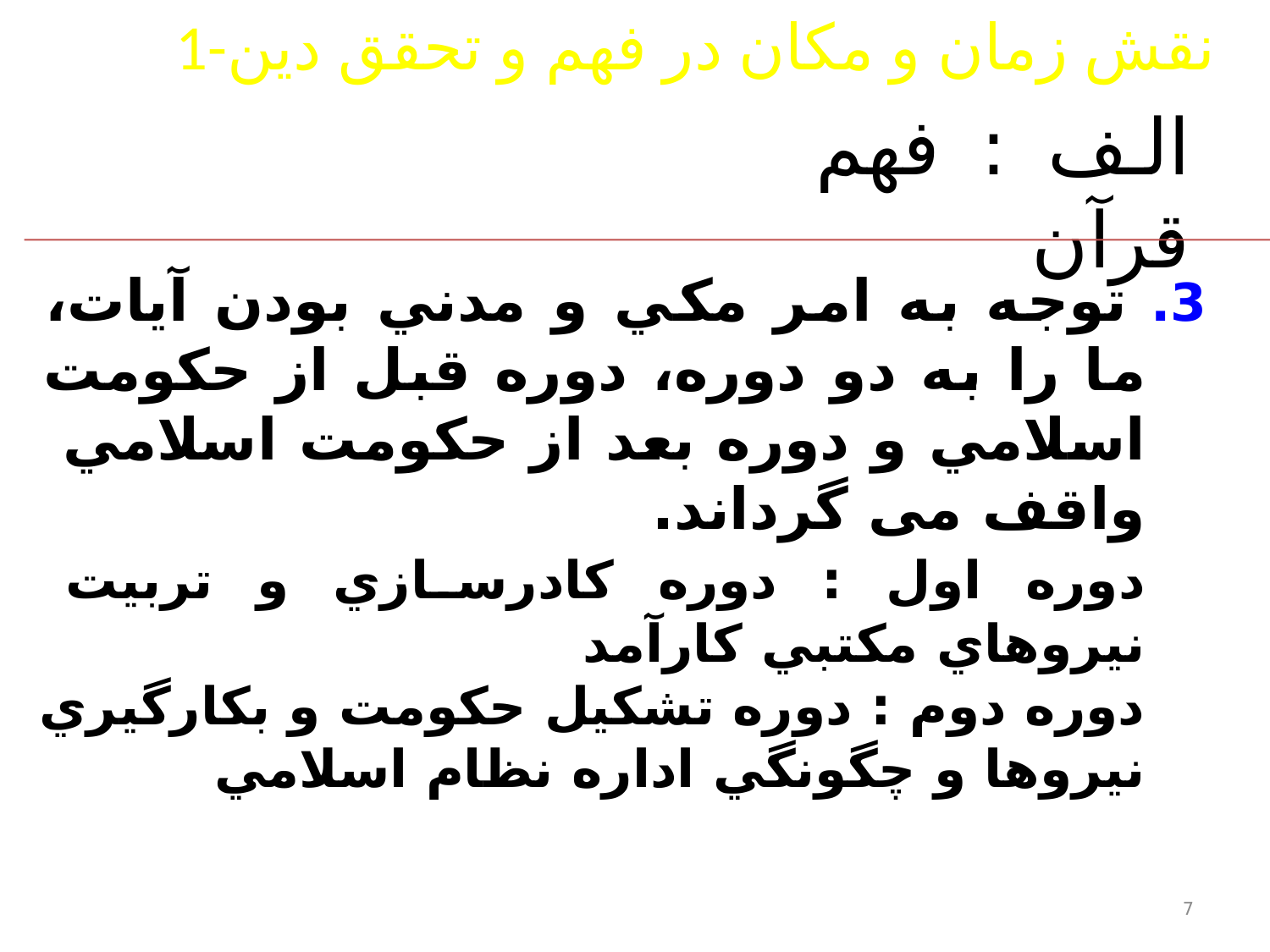

1-نقش زمان و مكان در فهم و تحقق دين
# الف : فهم قرآن

3. توجه به امر مكي و مدني بودن آيات، ما را به دو دوره، دوره قبل از حكومت اسلامي و دوره بعد از حكومت اسلامي  واقف می گرداند.
		دوره اول : دوره كادرسازي و تربيت نيروهاي مكتبي كارآمد
		دوره دوم : دوره تشكيل حكومت و بكارگيري نيروها و چگونگي اداره نظام اسلامي
7